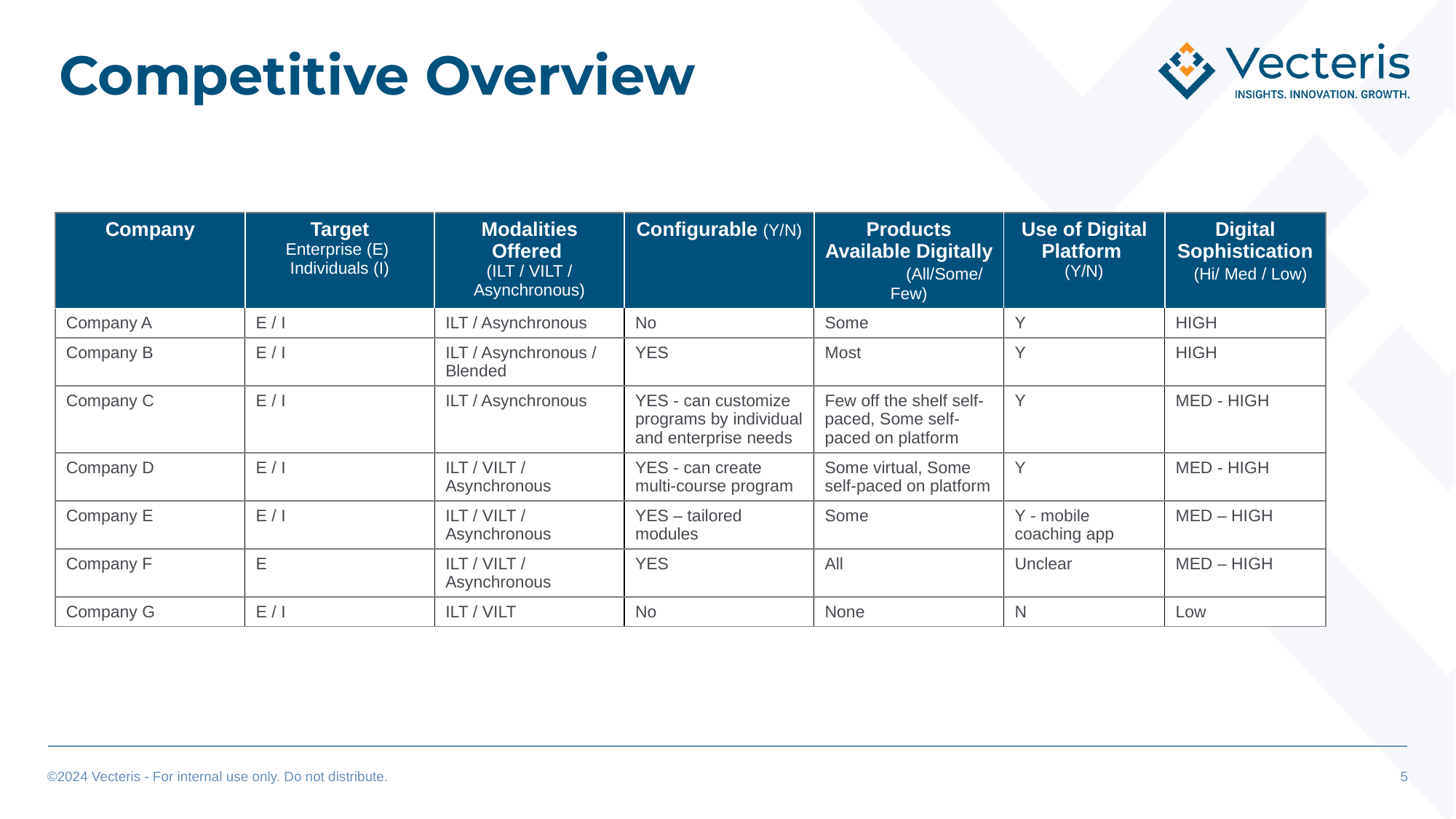

# Competitive Overview
| Company | Target Enterprise (E) Individuals (I) | Modalities Offered (ILT / VILT / Asynchronous) | Configurable (Y/N) | Products Available Digitally (All/Some/ Few) | Use of Digital Platform (Y/N) | Digital Sophistication (Hi/ Med / Low) |
| --- | --- | --- | --- | --- | --- | --- |
| Company A | E / I | ILT / Asynchronous | No | Some | Y | HIGH |
| Company B | E / I | ILT / Asynchronous / Blended | YES | Most | Y | HIGH |
| Company C | E / I | ILT / Asynchronous | YES - can customize programs by individual and enterprise needs | Few off the shelf self-paced, Some self-paced on platform | Y | MED - HIGH |
| Company D | E / I | ILT / VILT / Asynchronous | YES - can create multi-course program | Some virtual, Some self-paced on platform | Y | MED - HIGH |
| Company E | E / I | ILT / VILT / Asynchronous | YES – tailored modules | Some | Y - mobile coaching app | MED – HIGH |
| Company F | E | ILT / VILT / Asynchronous | YES | All | Unclear | MED – HIGH |
| Company G | E / I | ILT / VILT | No | None | N | Low |